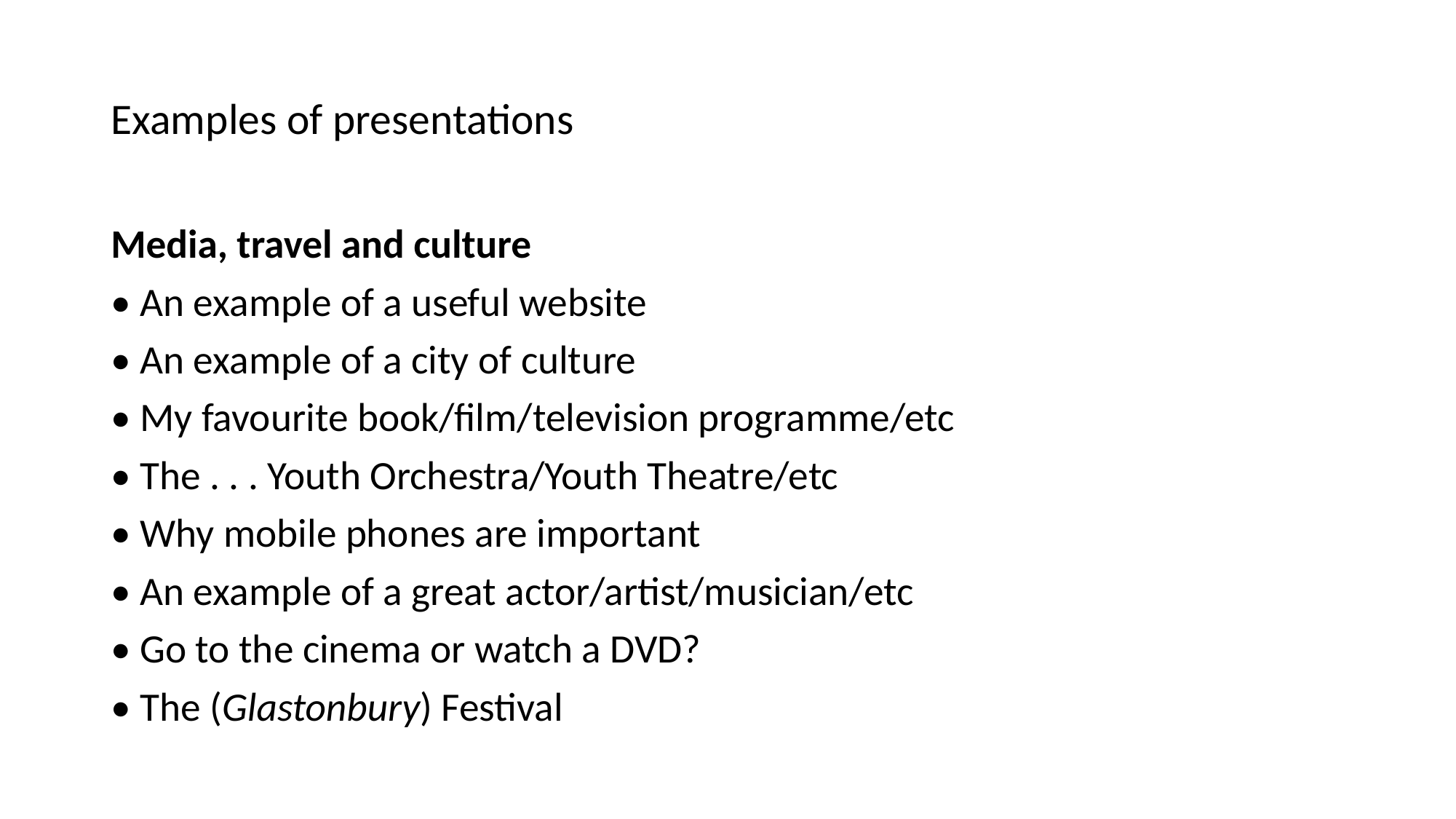

# Examples of presentations
Media, travel and culture
• An example of a useful website
• An example of a city of culture
• My favourite book/film/television programme/etc
• The . . . Youth Orchestra/Youth Theatre/etc
• Why mobile phones are important
• An example of a great actor/artist/musician/etc
• Go to the cinema or watch a DVD?
• The (Glastonbury) Festival